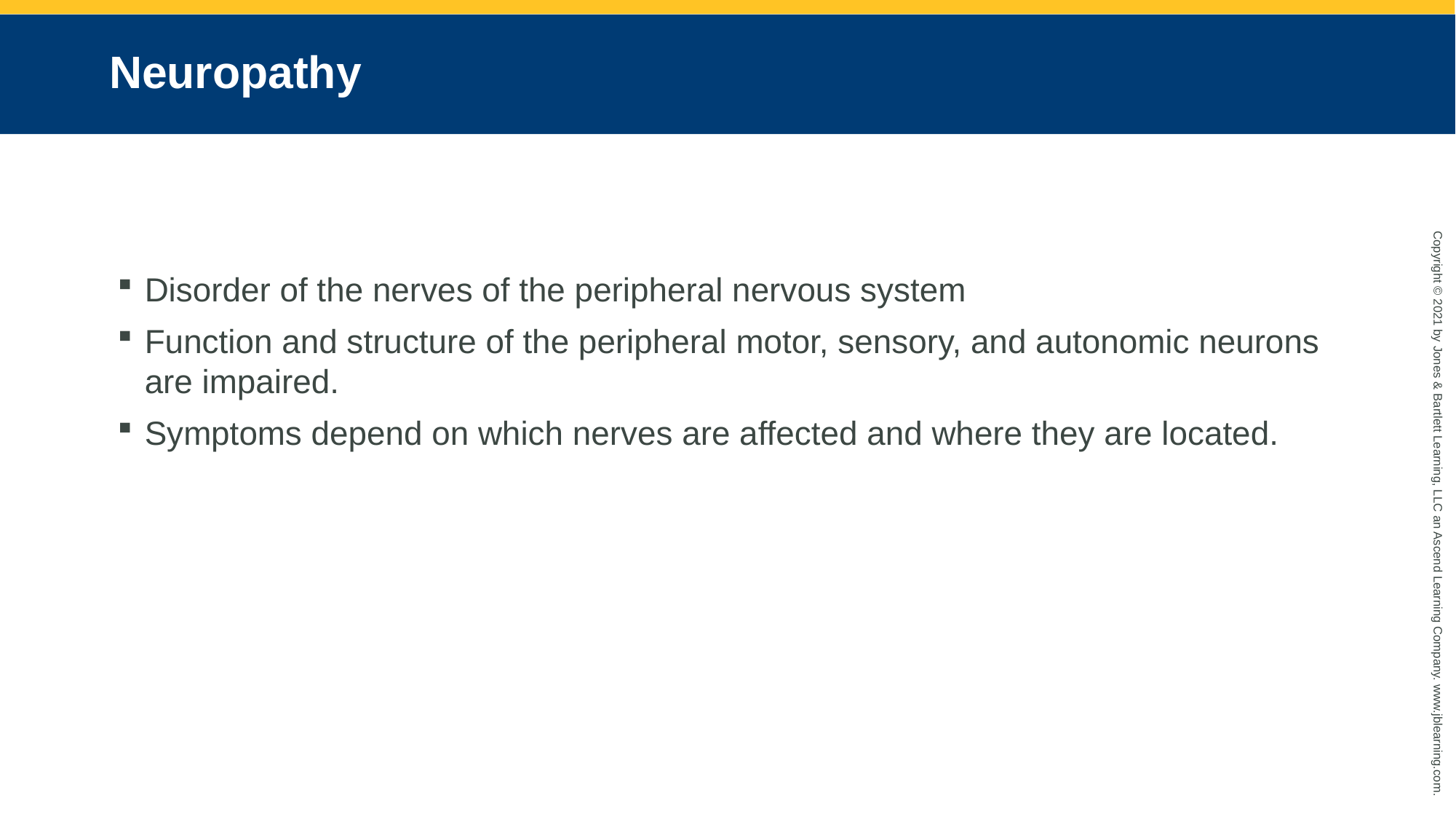

# Neuropathy
Disorder of the nerves of the peripheral nervous system
Function and structure of the peripheral motor, sensory, and autonomic neurons are impaired.
Symptoms depend on which nerves are affected and where they are located.